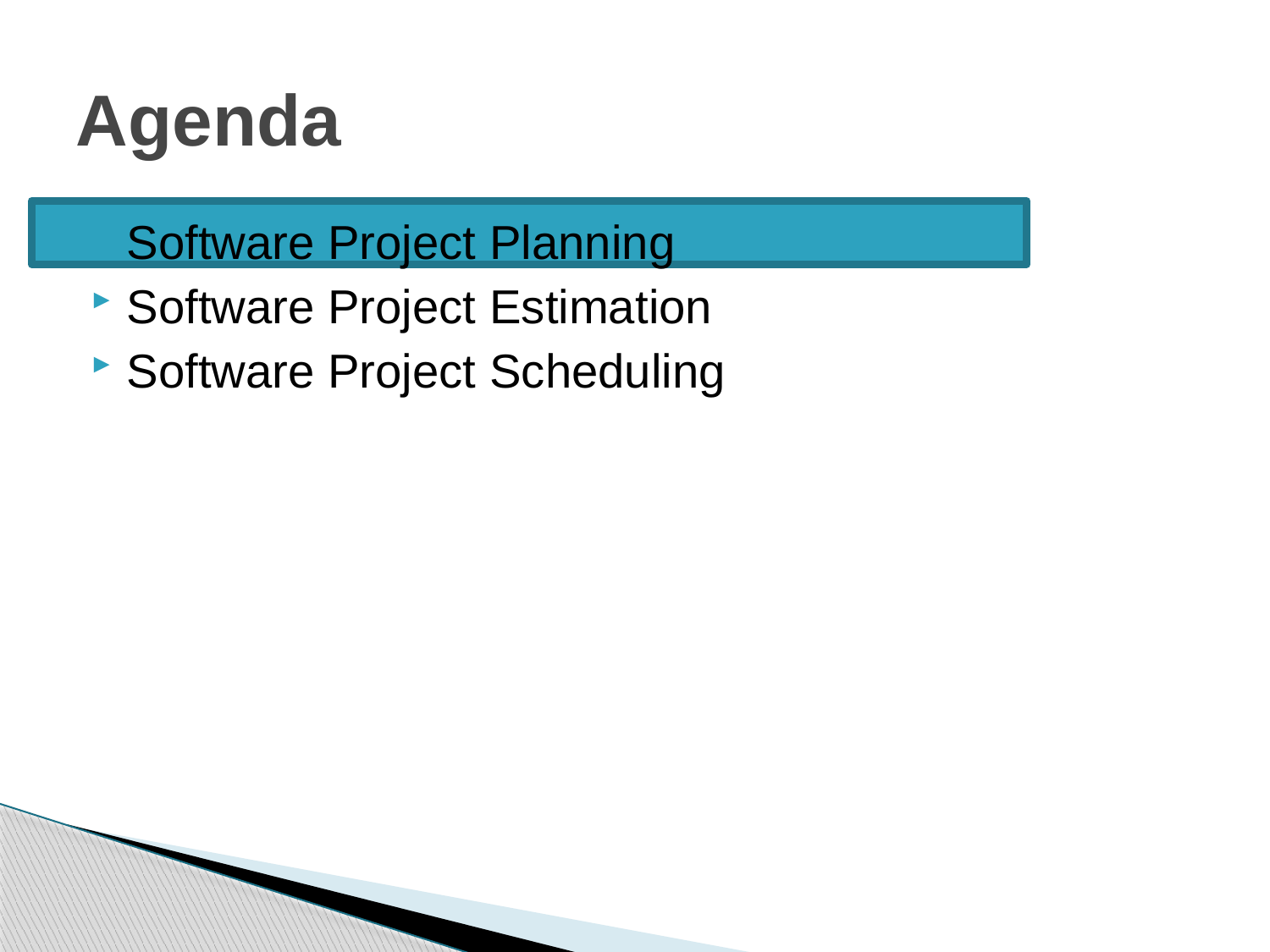

# Agenda

Software Project Planning
Software Project Estimation
Software Project Scheduling